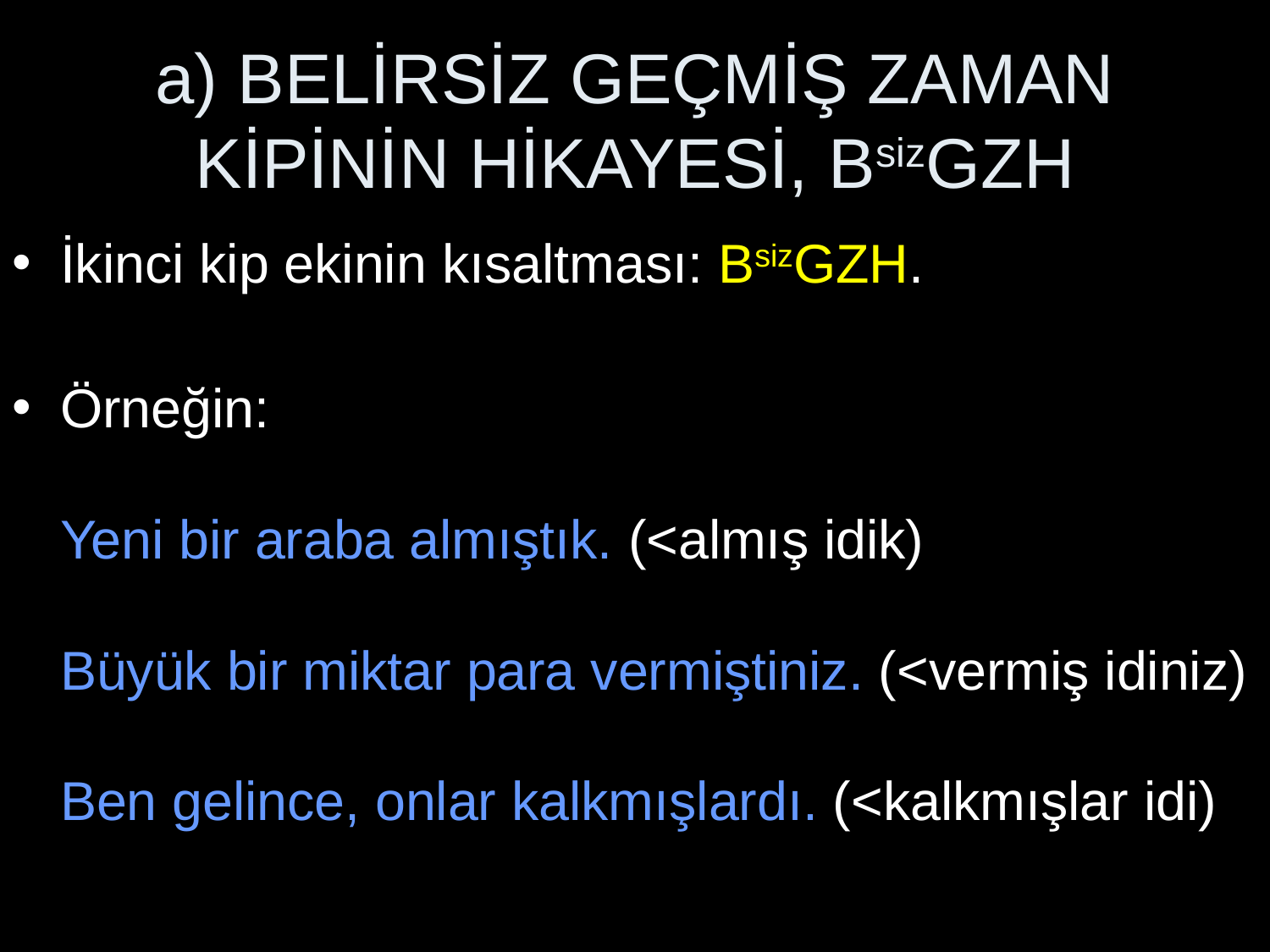

# a) BELİRSİZ GEÇMİŞ ZAMAN KİPİNİN HİKAYESİ, BsizGZH
İkinci kip ekinin kısaltması: BsizGZH.
Örneğin:
Yeni bir araba almıştık. (<almış idik)
Büyük bir miktar para vermiştiniz. (<vermiş idiniz)
Ben gelince, onlar kalkmışlardı. (<kalkmışlar idi)